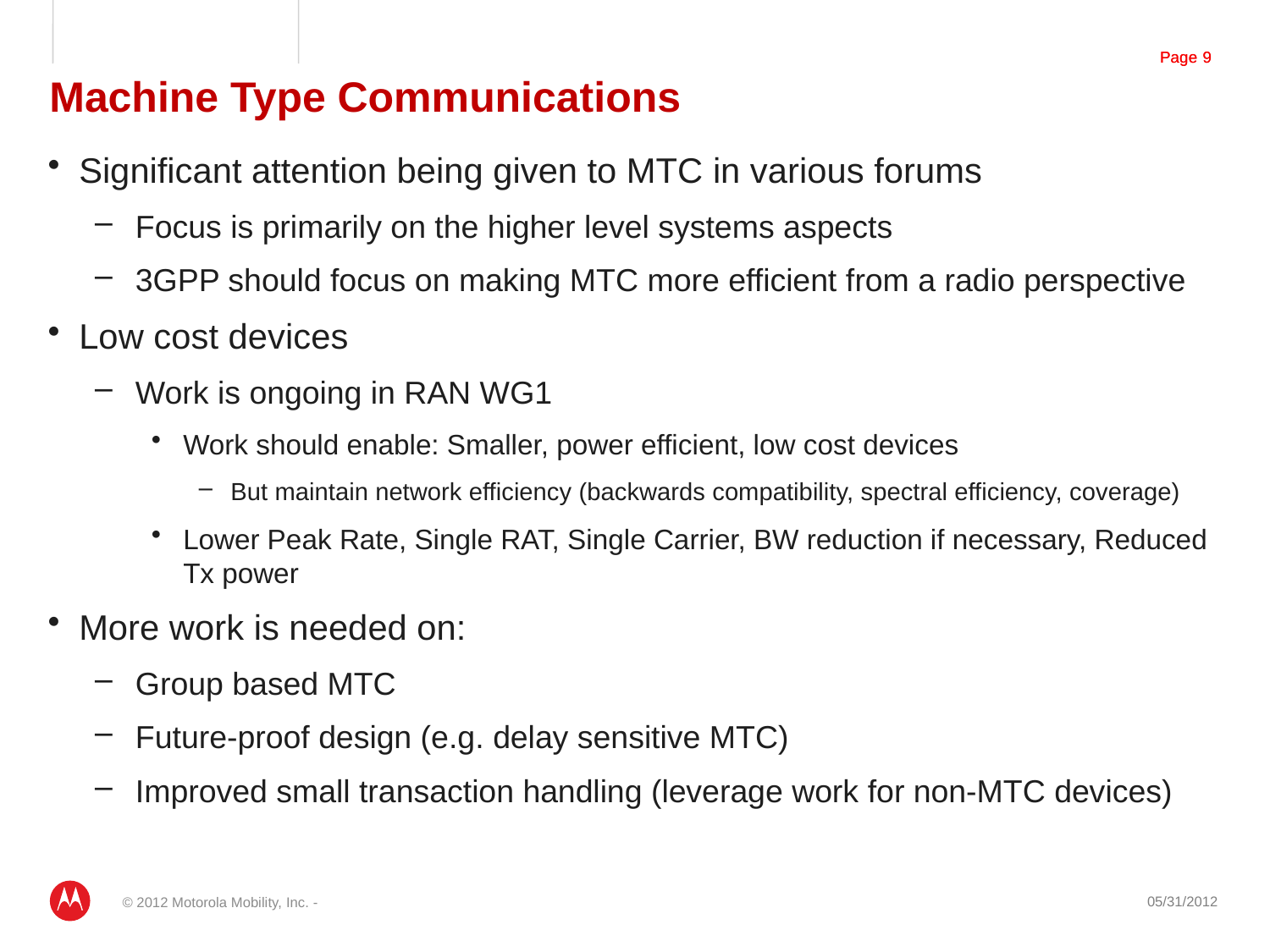

# Machine Type Communications
Significant attention being given to MTC in various forums
Focus is primarily on the higher level systems aspects
3GPP should focus on making MTC more efficient from a radio perspective
Low cost devices
Work is ongoing in RAN WG1
Work should enable: Smaller, power efficient, low cost devices
But maintain network efficiency (backwards compatibility, spectral efficiency, coverage)
Lower Peak Rate, Single RAT, Single Carrier, BW reduction if necessary, Reduced Tx power
More work is needed on:
Group based MTC
Future-proof design (e.g. delay sensitive MTC)
Improved small transaction handling (leverage work for non-MTC devices)
05/31/2012
© 2012 Motorola Mobility, Inc. -